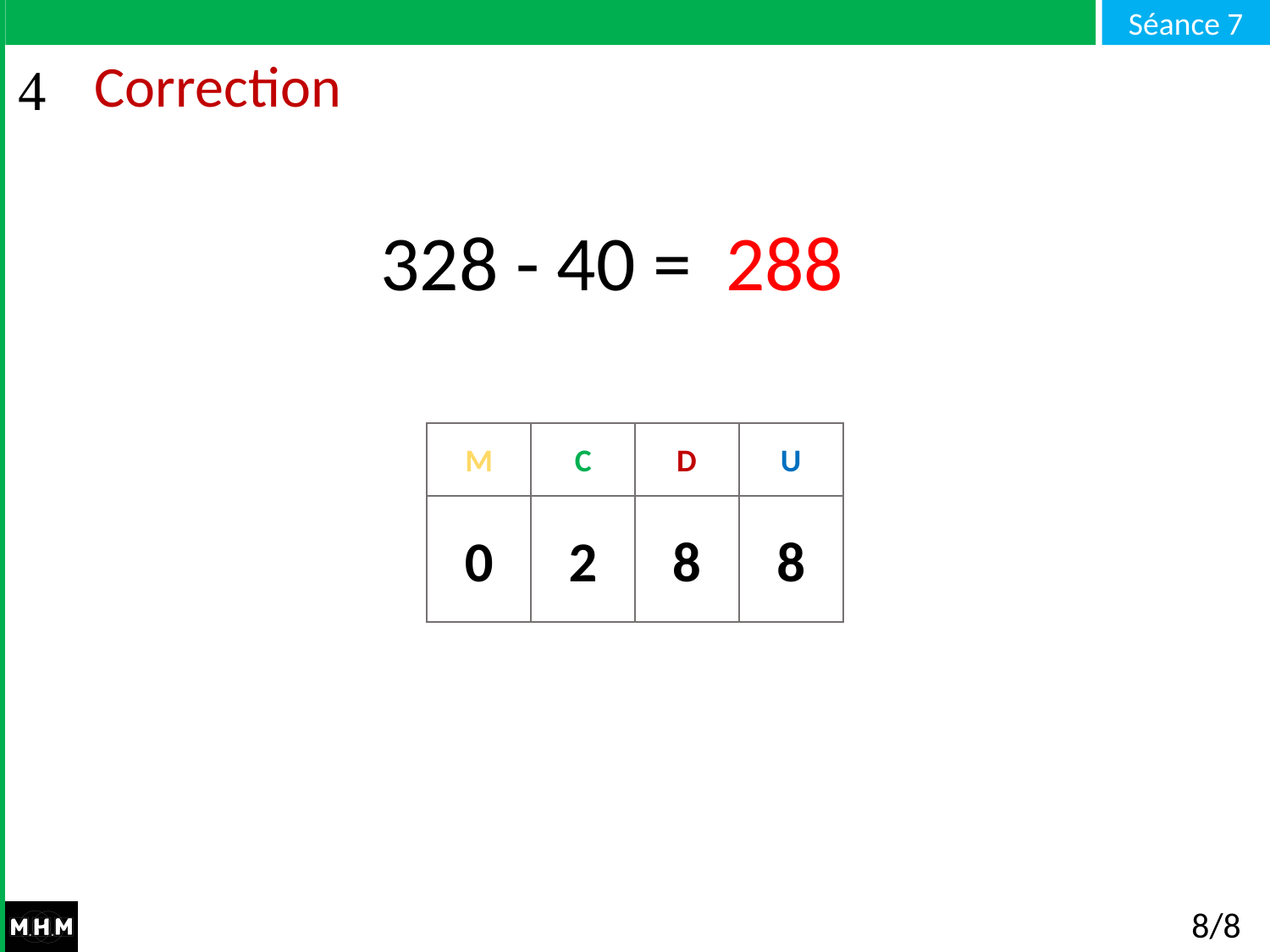

# Correction
328 - 40 =
288
M
C
D
U
0
2
8
8
8/8